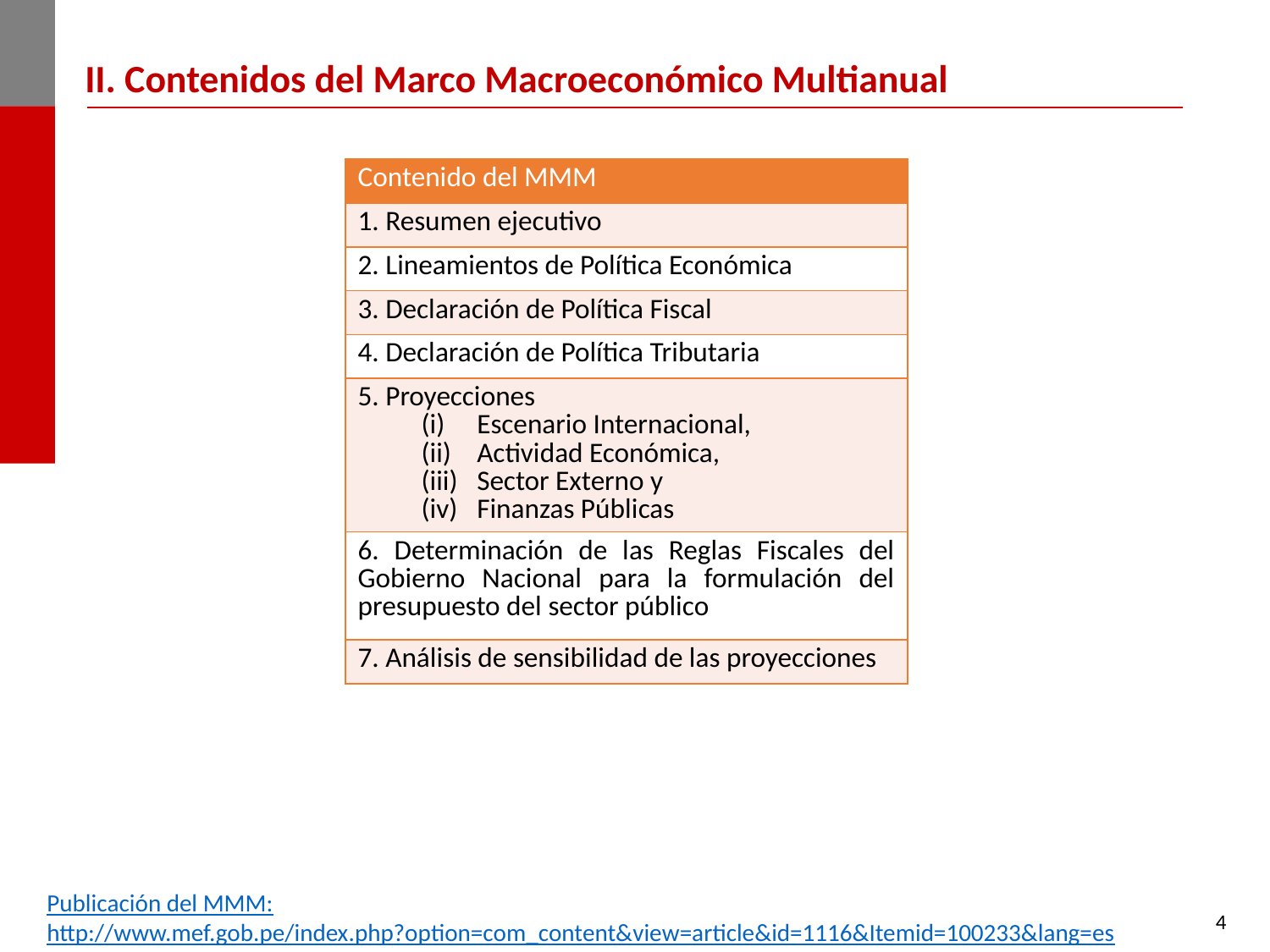

II. Contenidos del Marco Macroeconómico Multianual
| Contenido del MMM |
| --- |
| 1. Resumen ejecutivo |
| 2. Lineamientos de Política Económica |
| 3. Declaración de Política Fiscal |
| 4. Declaración de Política Tributaria |
| 5. Proyecciones Escenario Internacional, Actividad Económica, Sector Externo y Finanzas Públicas |
| 6. Determinación de las Reglas Fiscales del Gobierno Nacional para la formulación del presupuesto del sector público |
| 7. Análisis de sensibilidad de las proyecciones |
Publicación del MMM:
http://www.mef.gob.pe/index.php?option=com_content&view=article&id=1116&Itemid=100233&lang=es